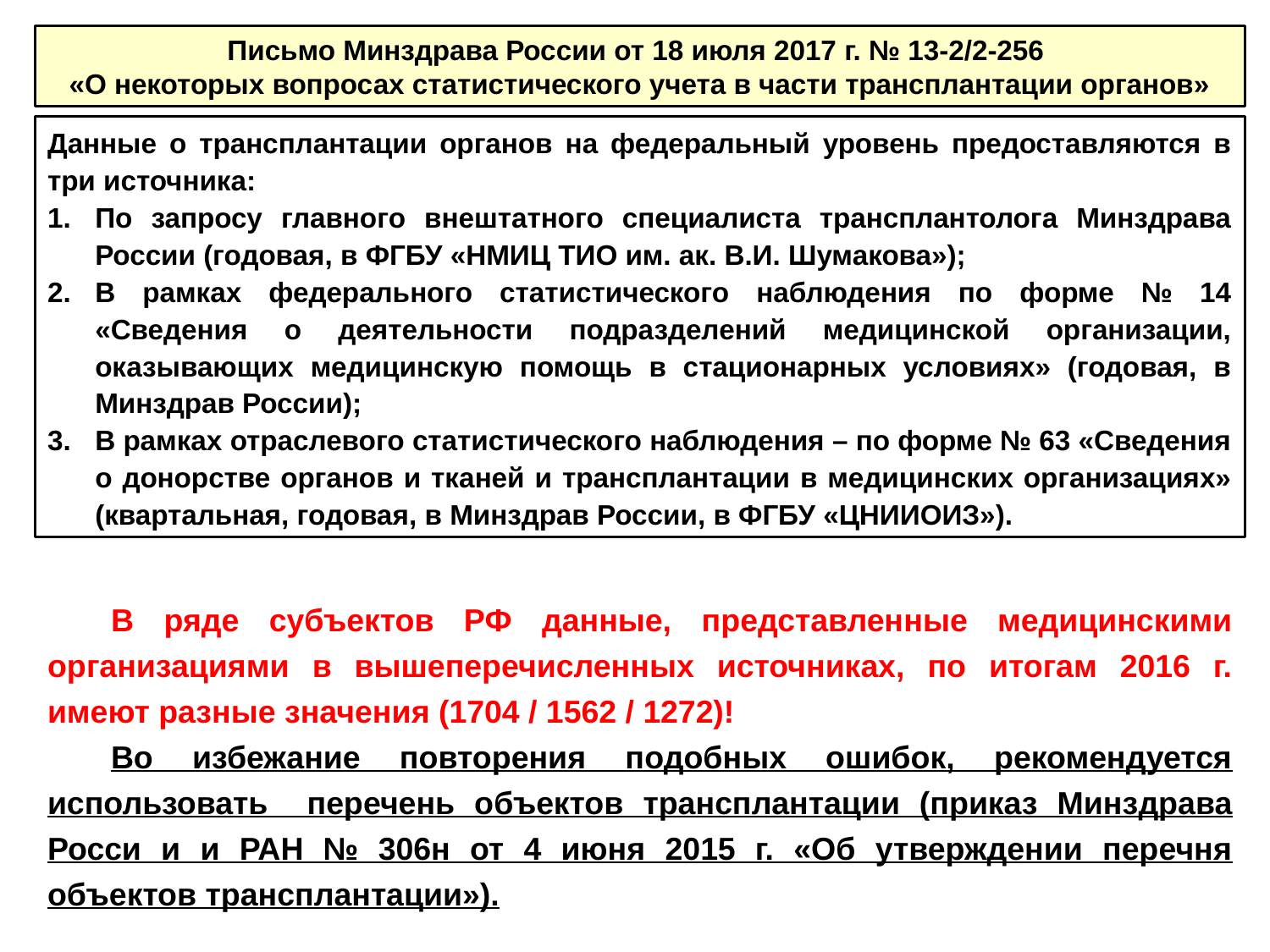

Письмо Минздрава России от 18 июля 2017 г. № 13-2/2-256
«О некоторых вопросах статистического учета в части трансплантации органов»
Данные о трансплантации органов на федеральный уровень предоставляются в три источника:
По запросу главного внештатного специалиста трансплантолога Минздрава России (годовая, в ФГБУ «НМИЦ ТИО им. ак. В.И. Шумакова»);
В рамках федерального статистического наблюдения по форме № 14 «Сведения о деятельности подразделений медицинской организации, оказывающих медицинскую помощь в стационарных условиях» (годовая, в Минздрав России);
В рамках отраслевого статистического наблюдения – по форме № 63 «Сведения о донорстве органов и тканей и трансплантации в медицинских организациях» (квартальная, годовая, в Минздрав России, в ФГБУ «ЦНИИОИЗ»).
В ряде субъектов РФ данные, представленные медицинскими организациями в вышеперечисленных источниках, по итогам 2016 г. имеют разные значения (1704 / 1562 / 1272)!
Во избежание повторения подобных ошибок, рекомендуется использовать  перечень объектов трансплантации (приказ Минздрава Росси и и РАН № 306н от 4 июня 2015 г. «Об утверждении перечня объектов трансплантации»).